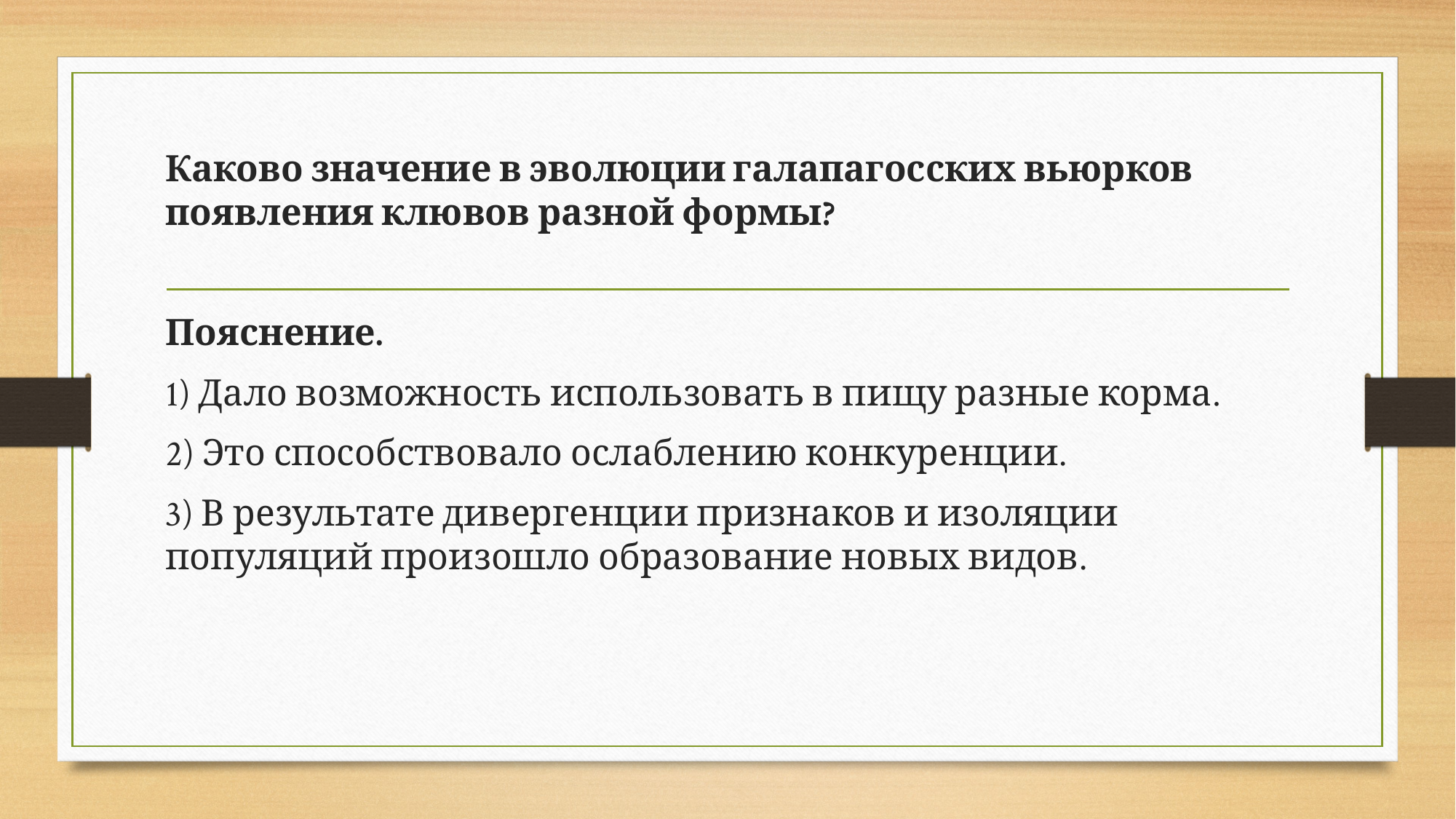

#
Каково значение в эволюции галапагосских вьюрков появления клювов разной формы?

Пояснение.
1) Дало возможность использовать в пищу разные корма.
2) Это способствовало ослаблению конкуренции.
3) В результате дивергенции признаков и изоляции популяций произошло образование новых видов.